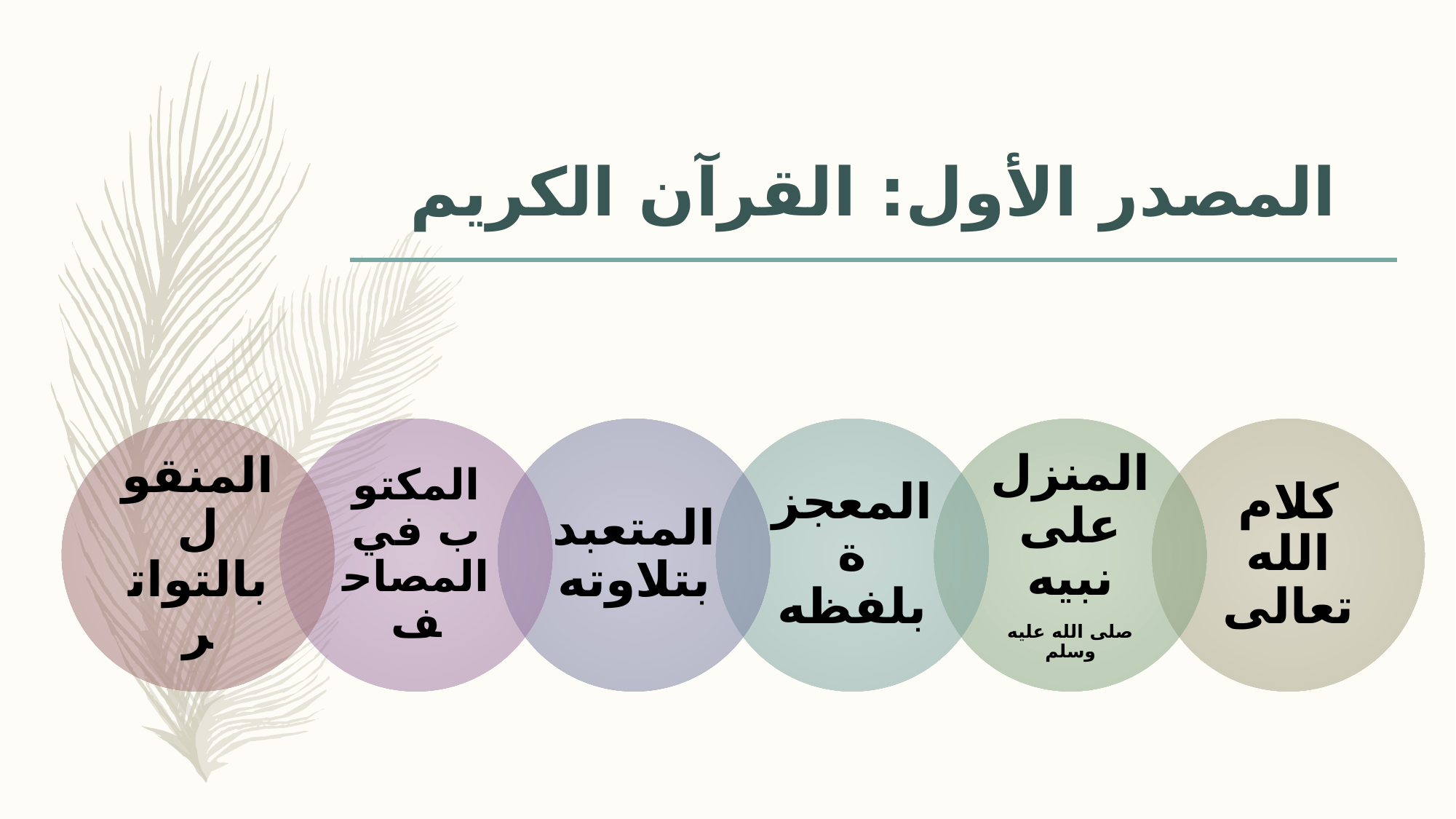

# المصدر الأول: القرآن الكريم
كلام الله تعالى
المنزل على نبيه
صلى الله عليه وسلم
المعجزة بلفظه
المتعبد بتلاوته
المكتوب في المصاحف
المنقول بالتواتر